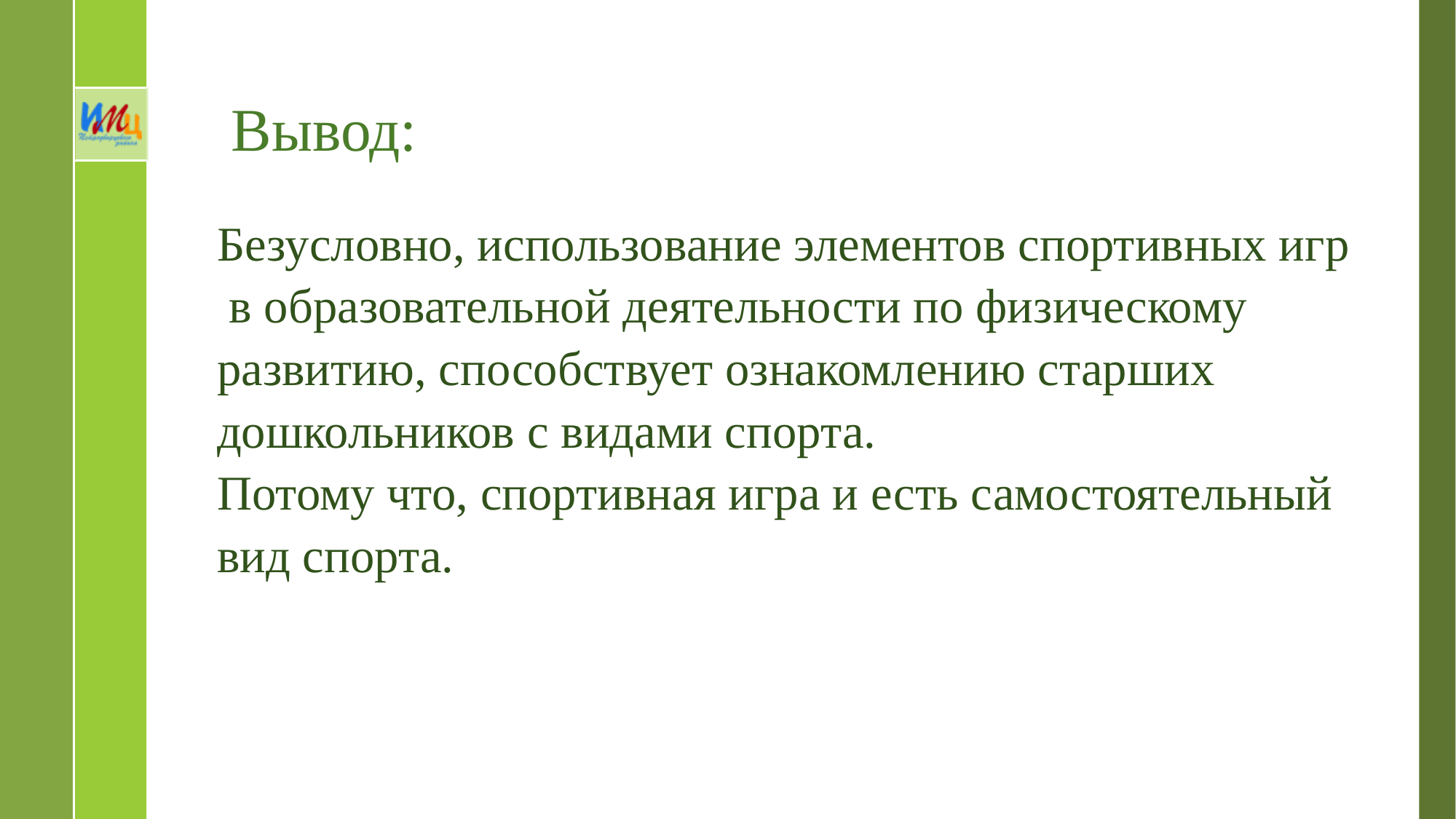

# Вывод:
Безусловно, использование элементов спортивных игр
 в образовательной деятельности по физическому развитию, способствует ознакомлению старших дошкольников с видами спорта.
Потому что, спортивная игра и есть самостоятельный вид спорта.